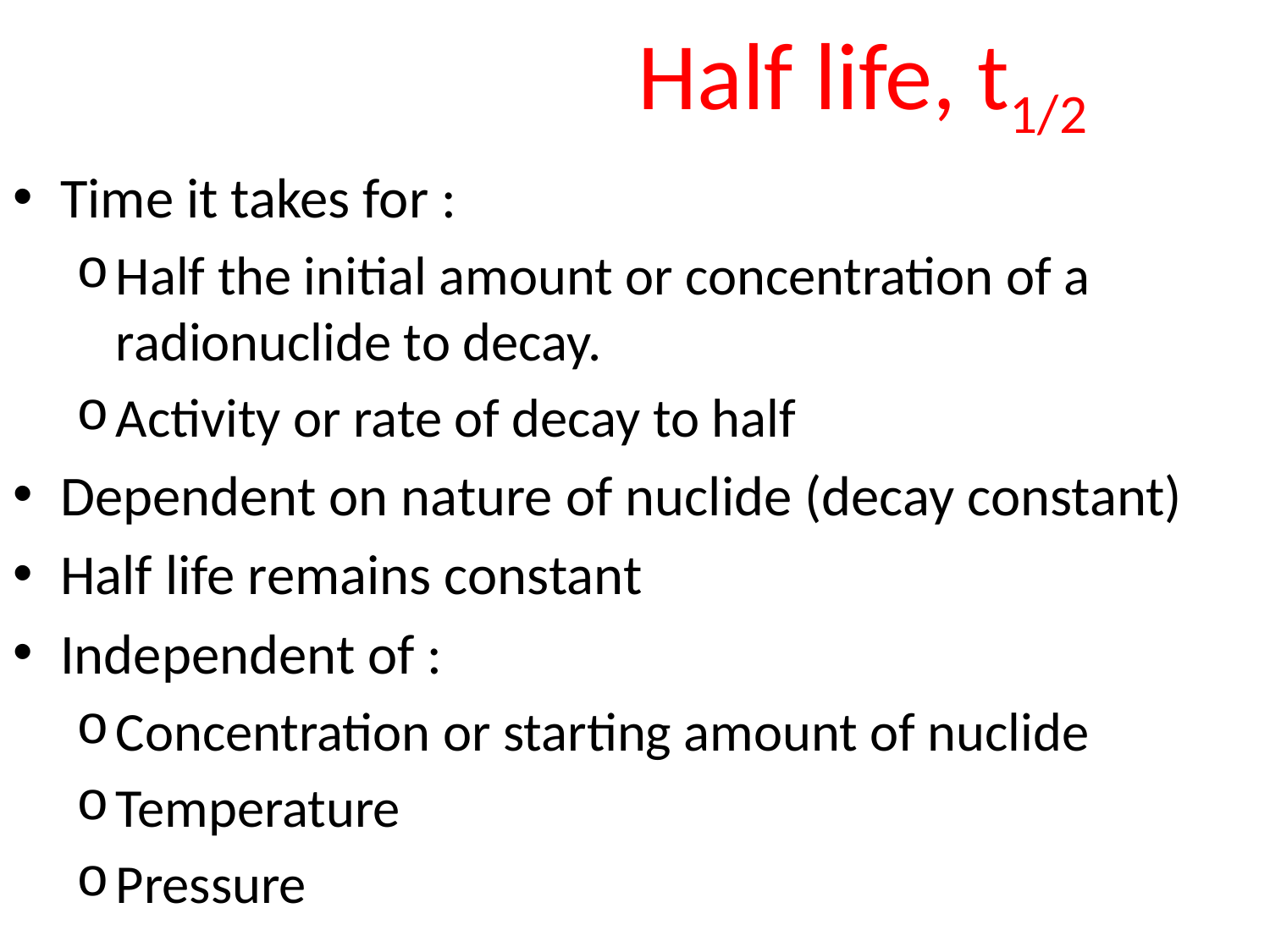

# Half life, t1/2
Time it takes for :
Half the initial amount or concentration of a radionuclide to decay.
Activity or rate of decay to half
Dependent on nature of nuclide (decay constant)
Half life remains constant
Independent of :
Concentration or starting amount of nuclide
Temperature
Pressure